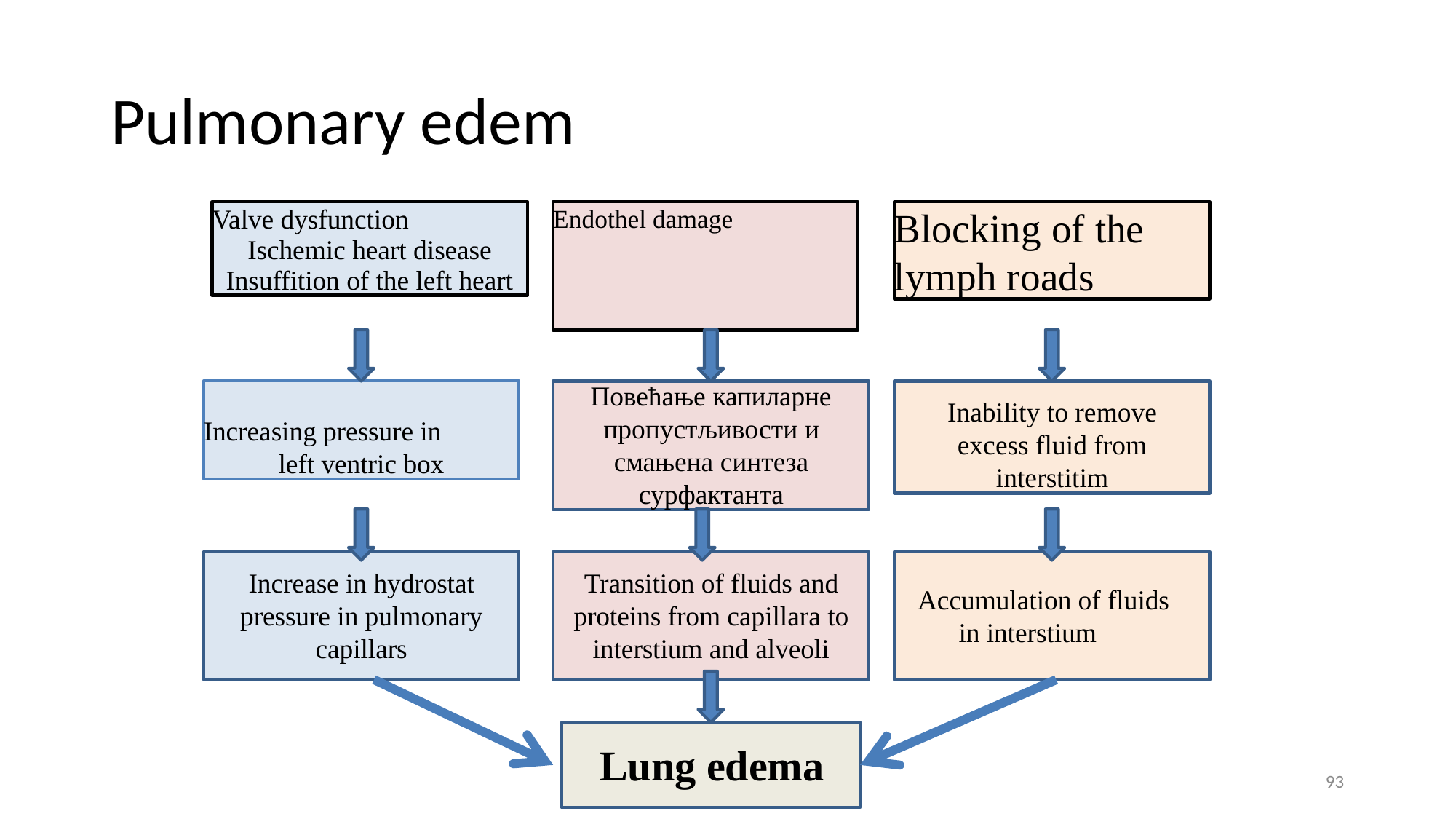

# Pulmonary edem
Valve dysfunction
Ischemic heart disease Insuffition of the left heart
Endothel damage

Blocking of the lymph roads

Increasing pressure in
left ventric box
Повећање капиларне
пропустљивости и  смањена синтеза  сурфактанта
Inability to remove excess fluid from interstitim

Increase in hydrostat pressure in pulmonary capillars
Transition of fluids and proteins from capillara to interstium and alveoli
Accumulation of fluids in interstium

Lung edema
93